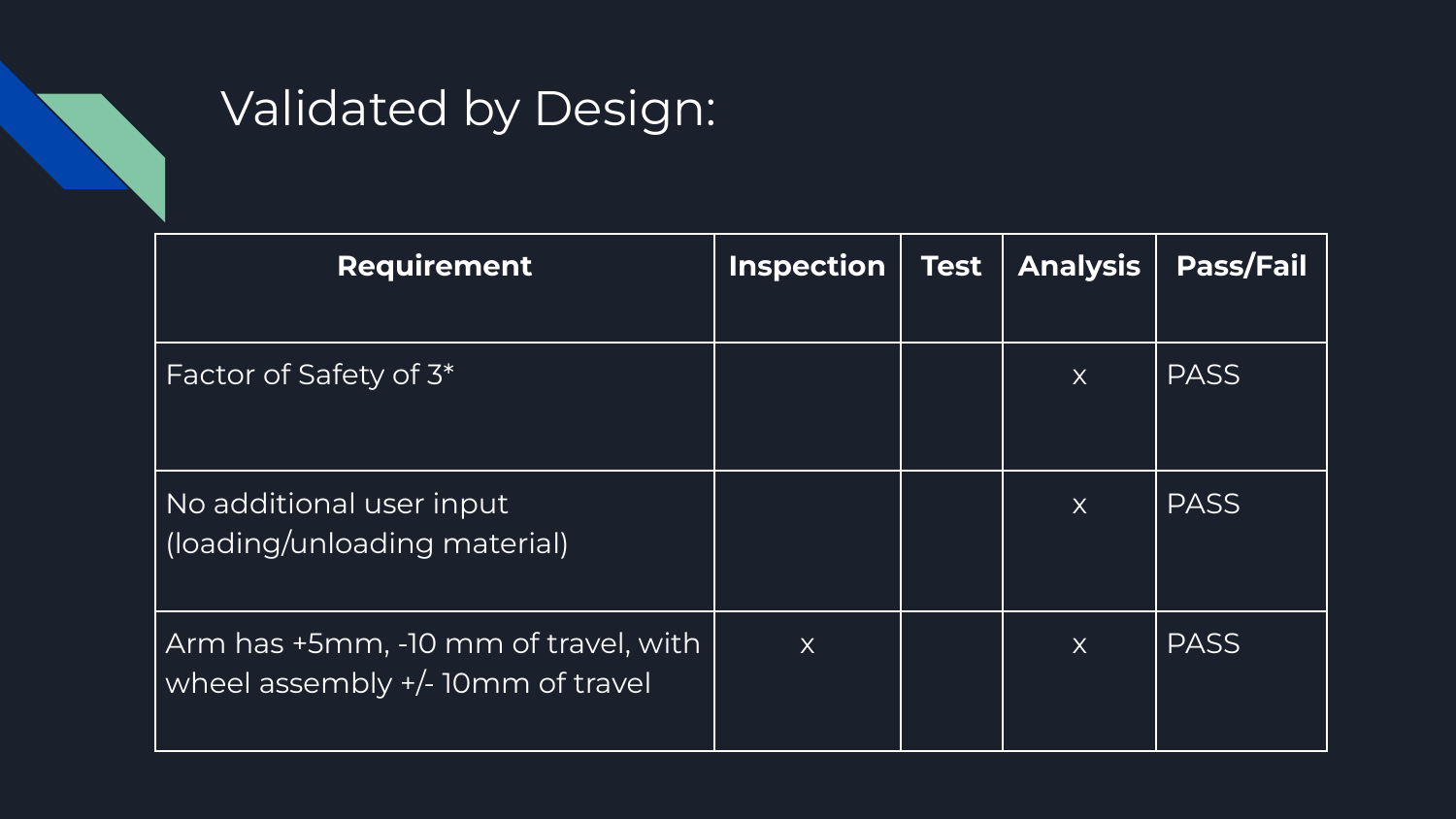

# Validated by Design:
| Requirement | Inspection | Test | Analysis | Pass/Fail |
| --- | --- | --- | --- | --- |
| Factor of Safety of 3\* |  |  | x | PASS |
| No additional user input (loading/unloading material) |  |  | x | PASS |
| Arm has +5mm, -10 mm of travel, with wheel assembly +/- 10mm of travel | x |  | x | PASS |